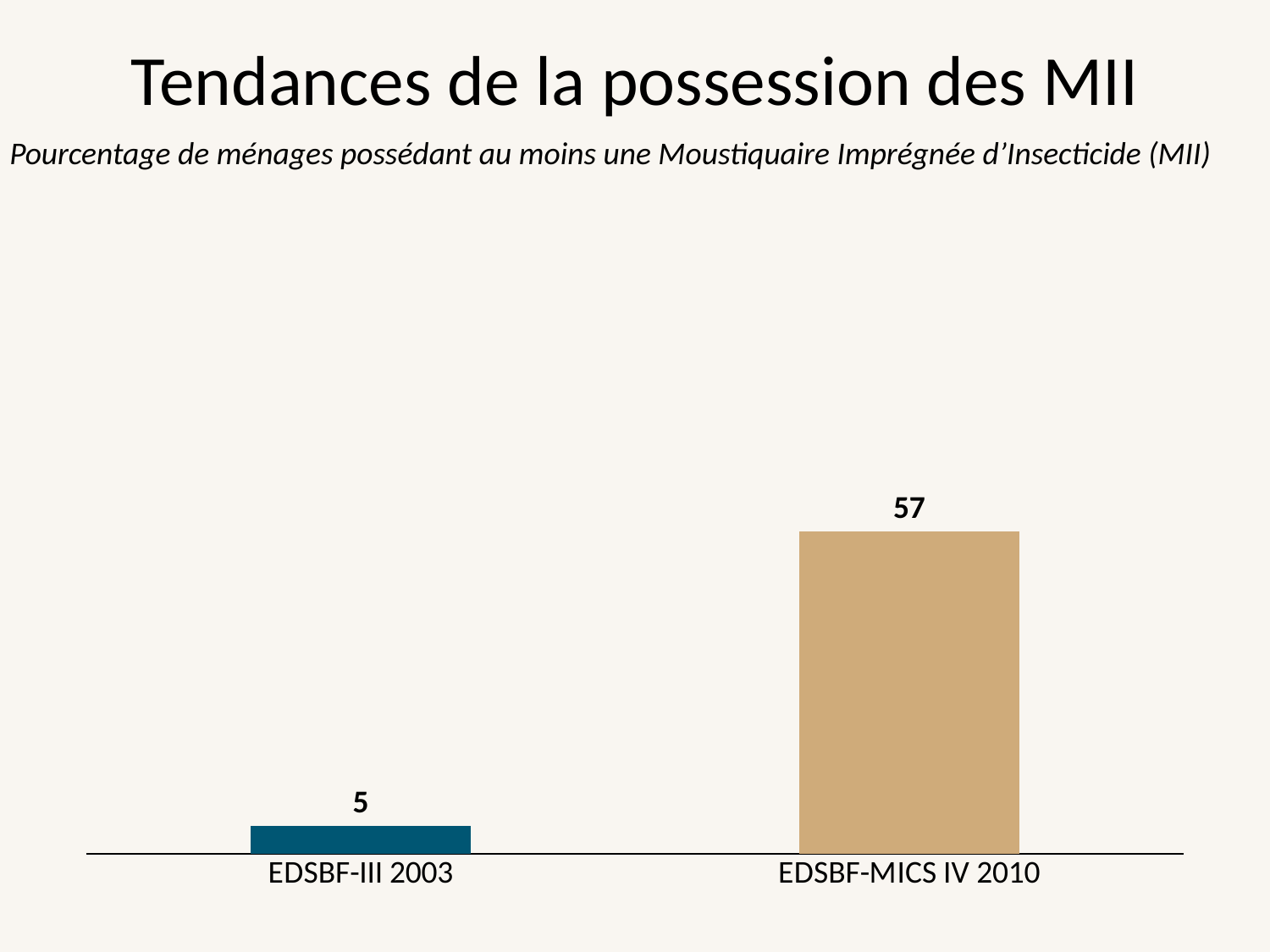

# Tendances de la possession des MII
Pourcentage de ménages possédant au moins une Moustiquaire Imprégnée d’Insecticide (MII)

### Chart

| Category | Series 1 |
|---|---|
| EDSBF-III 2003 | 5.0 |
| EDSBF-MICS IV 2010 | 57.0 |